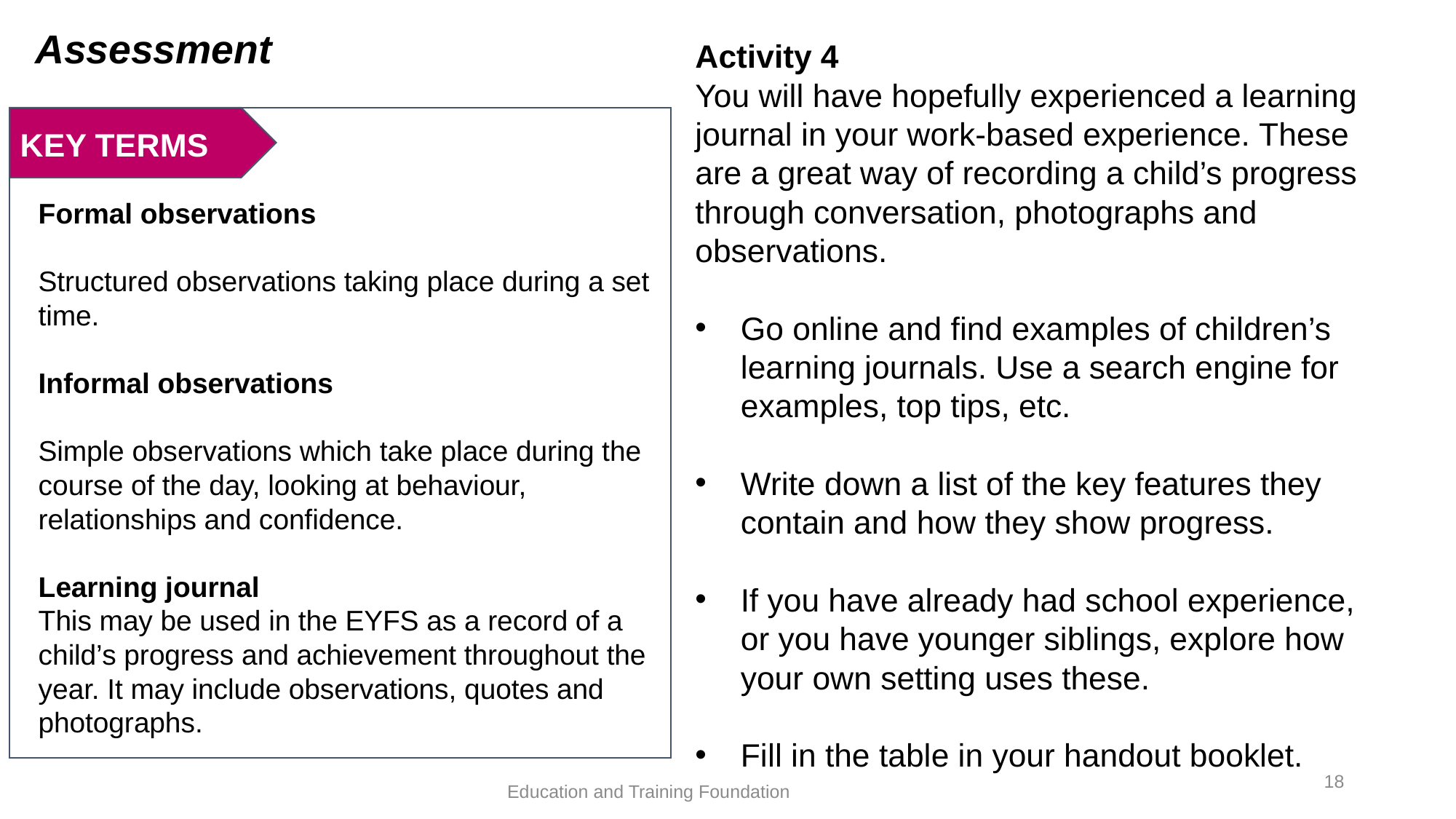

Assessment
Activity 4
You will have hopefully experienced a learning journal in your work-based experience. These are a great way of recording a child’s progress through conversation, photographs and observations.

Go online and find examples of children’s learning journals. Use a search engine for examples, top tips, etc.

Write down a list of the key features they contain and how they show progress.

If you have already had school experience, or you have younger siblings, explore how your own setting uses these.

Fill in the table in your handout booklet.

KEY TERMS
Formal observations

Structured observations taking place during a set time.

Informal observations

Simple observations which take place during the course of the day, looking at behaviour, relationships and confidence.

Learning journal
This may be used in the EYFS as a record of a child’s progress and achievement throughout the year. It may include observations, quotes and photographs.

18
Education and Training Foundation